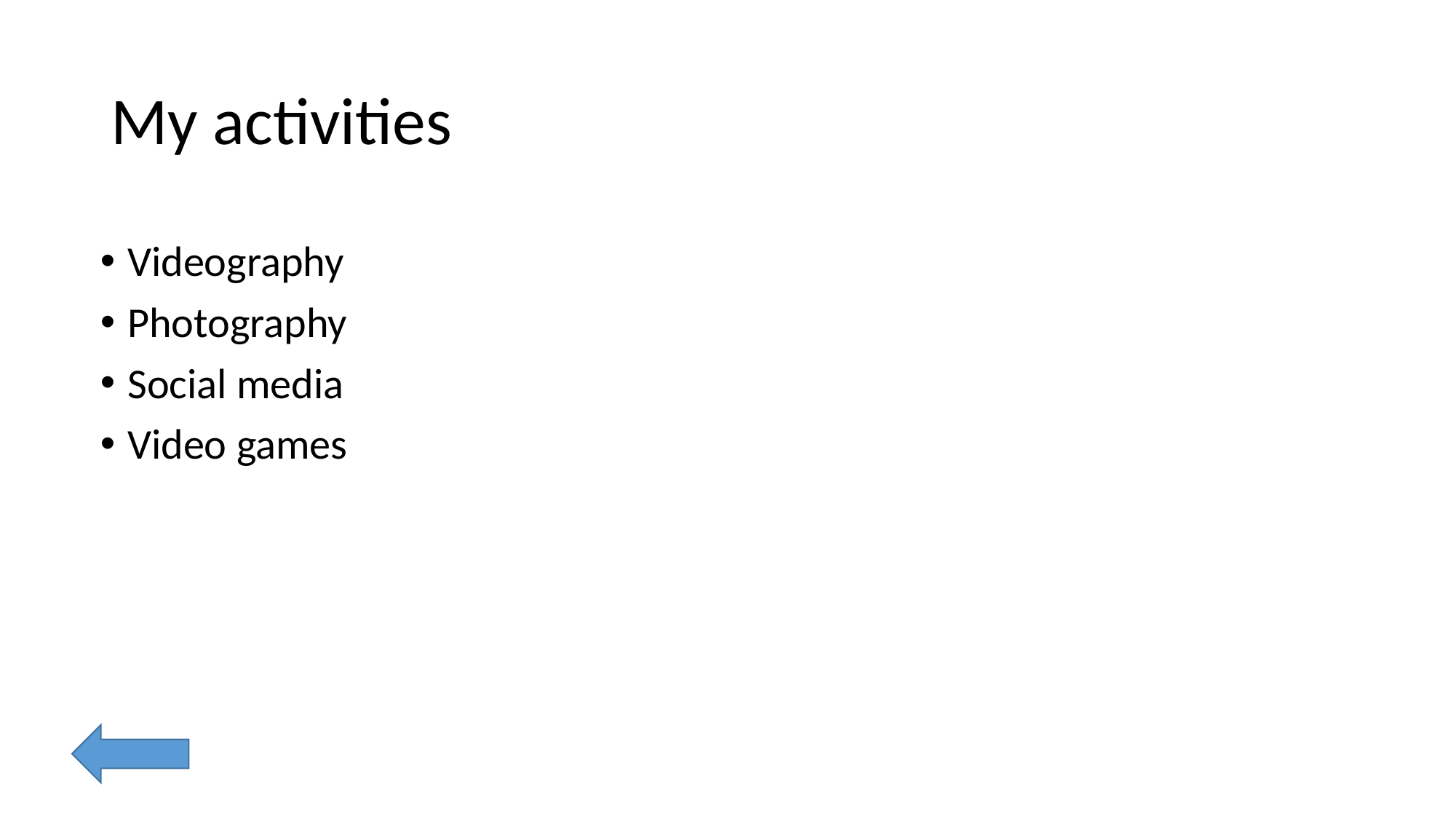

# My activities
Videography
Photography
Social media
Video games